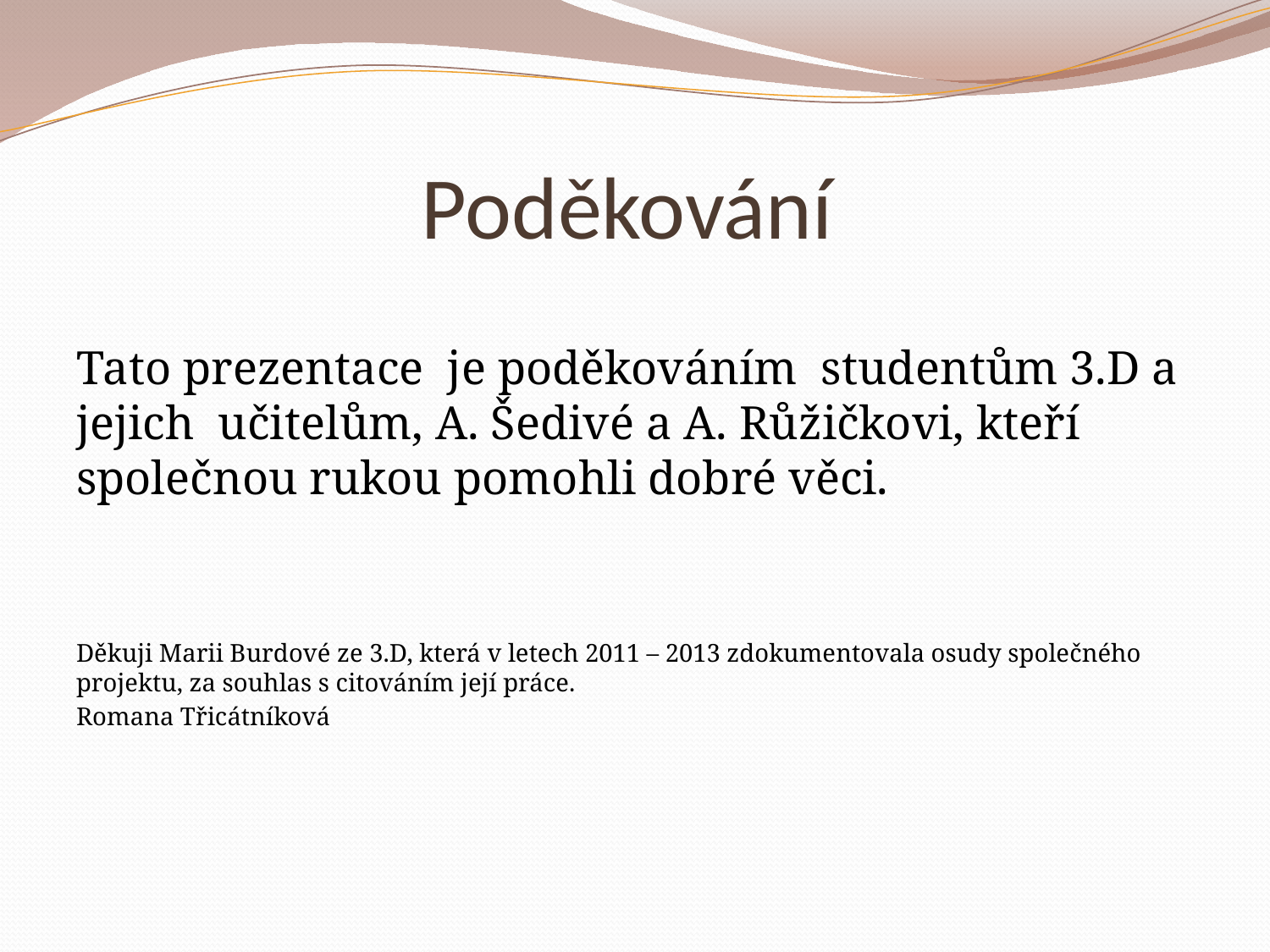

# Poděkování

Tato prezentace  je poděkováním  studentům 3.D a jejich  učitelům, A. Šedivé a A. Růžičkovi, kteří společnou rukou pomohli dobré věci.

Děkuji Marii Burdové ze 3.D, která v letech 2011 – 2013 zdokumentovala osudy společného projektu, za souhlas s citováním její práce.
Romana Třicátníková